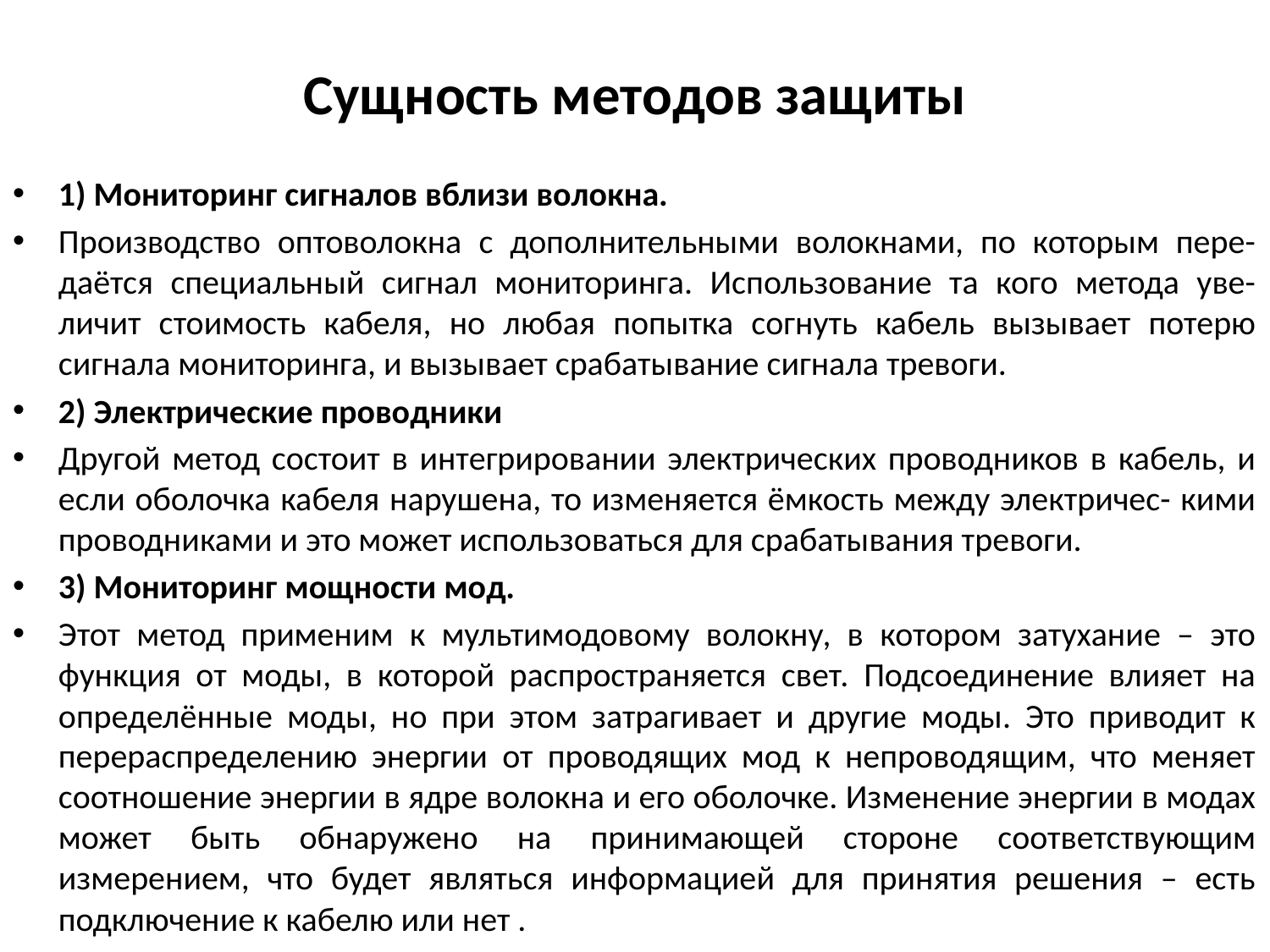

# Сущность методов защиты
1) Мониторинг сигналов вблизи волокна.
Производство оптоволокна с дополнительными волокнами, по которым пере- даётся специальный сигнал мониторинга. Использование та кого метода уве- личит стоимость кабеля, но любая попытка согнуть кабель вызывает потерю сигнала мониторинга, и вызывает срабатывание сигнала тревоги.
2) Электрические проводники
Другой метод состоит в интегрировании электрических проводников в кабель, и если оболочка кабеля нарушена, то изменяется ёмкость между электричес- кими проводниками и это может использоваться для срабатывания тревоги.
3) Мониторинг мощности мод.
Этот метод применим к мультимодовому волокну, в котором затухание – это функция от моды, в которой распространяется свет. Подсоединение влияет на определённые моды, но при этом затрагивает и другие моды. Это приводит к перераспределению энергии от проводящих мод к непроводящим, что меняет соотношение энергии в ядре волокна и его оболочке. Изменение энергии в модах может быть обнаружено на принимающей стороне соответствующим измерением, что будет являться информацией для принятия решения – есть подключение к кабелю или нет .